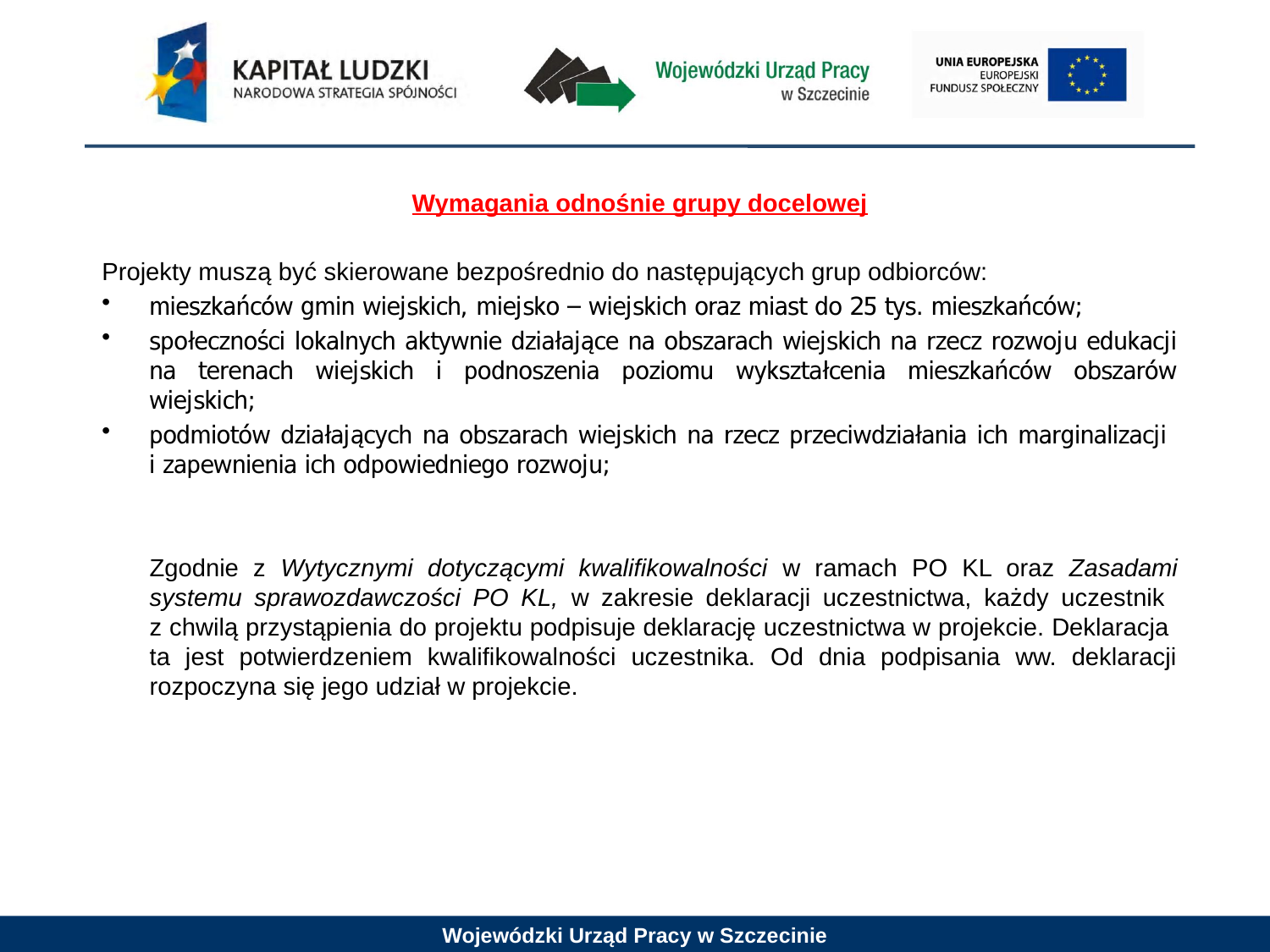

Wymagania odnośnie grupy docelowej

Projekty muszą być skierowane bezpośrednio do następujących grup odbiorców:
mieszkańców gmin wiejskich, miejsko – wiejskich oraz miast do 25 tys. mieszkańców;
społeczności lokalnych aktywnie działające na obszarach wiejskich na rzecz rozwoju edukacji na terenach wiejskich i podnoszenia poziomu wykształcenia mieszkańców obszarów wiejskich;
podmiotów działających na obszarach wiejskich na rzecz przeciwdziałania ich marginalizacji
i zapewnienia ich odpowiedniego rozwoju;

	Zgodnie z Wytycznymi dotyczącymi kwalifikowalności w ramach PO KL oraz Zasadami systemu sprawozdawczości PO KL, w zakresie deklaracji uczestnictwa, każdy uczestnik
z chwilą przystąpienia do projektu podpisuje deklarację uczestnictwa w projekcie. Deklaracja
ta jest potwierdzeniem kwalifikowalności uczestnika. Od dnia podpisania ww. deklaracji rozpoczyna się jego udział w projekcie.